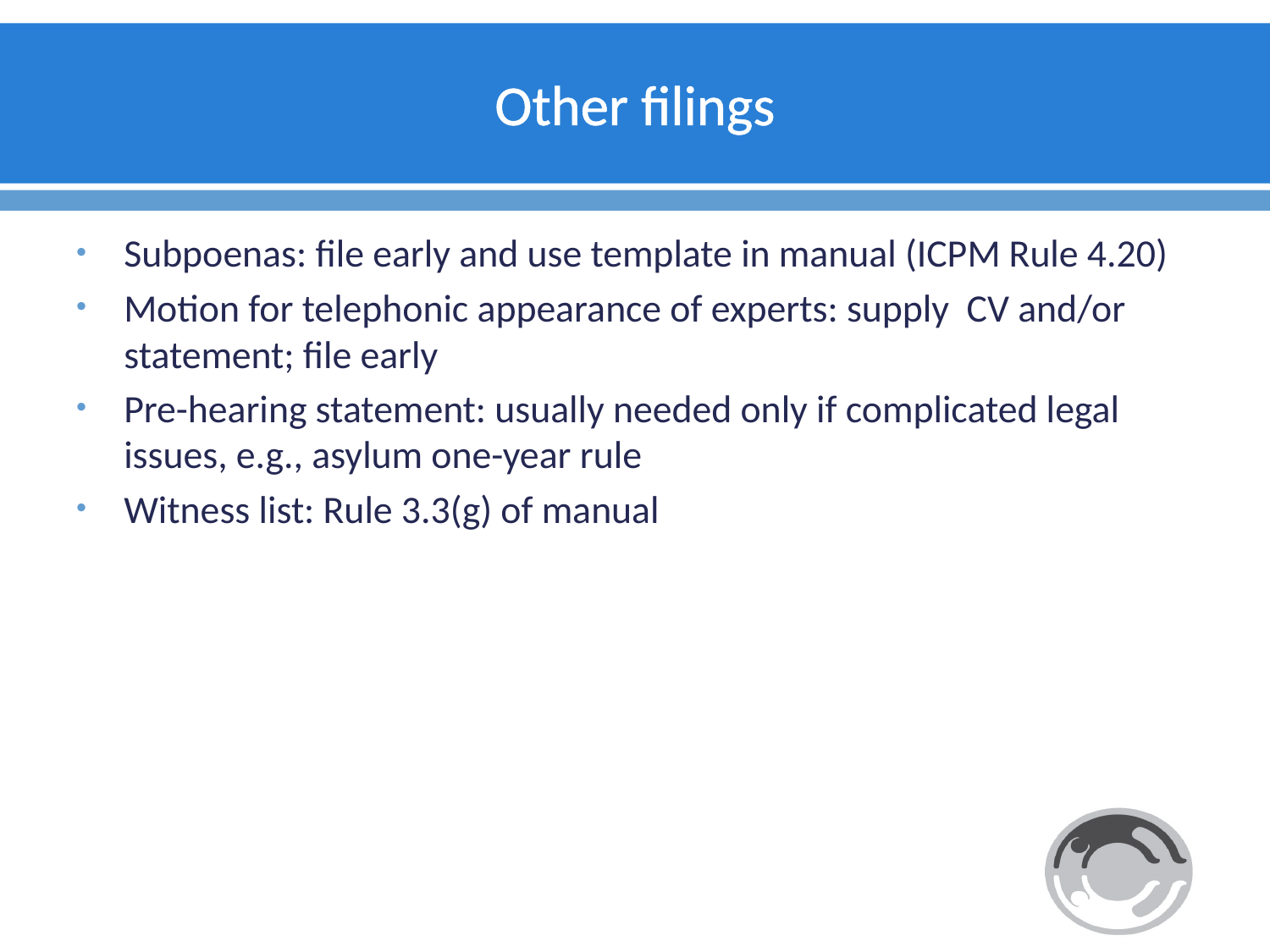

# Other filings
Subpoenas: file early and use template in manual (ICPM Rule 4.20)
Motion for telephonic appearance of experts: supply  CV and/or statement; file early
Pre-hearing statement: usually needed only if complicated legal issues, e.g., asylum one-year rule
Witness list: Rule 3.3(g) of manual